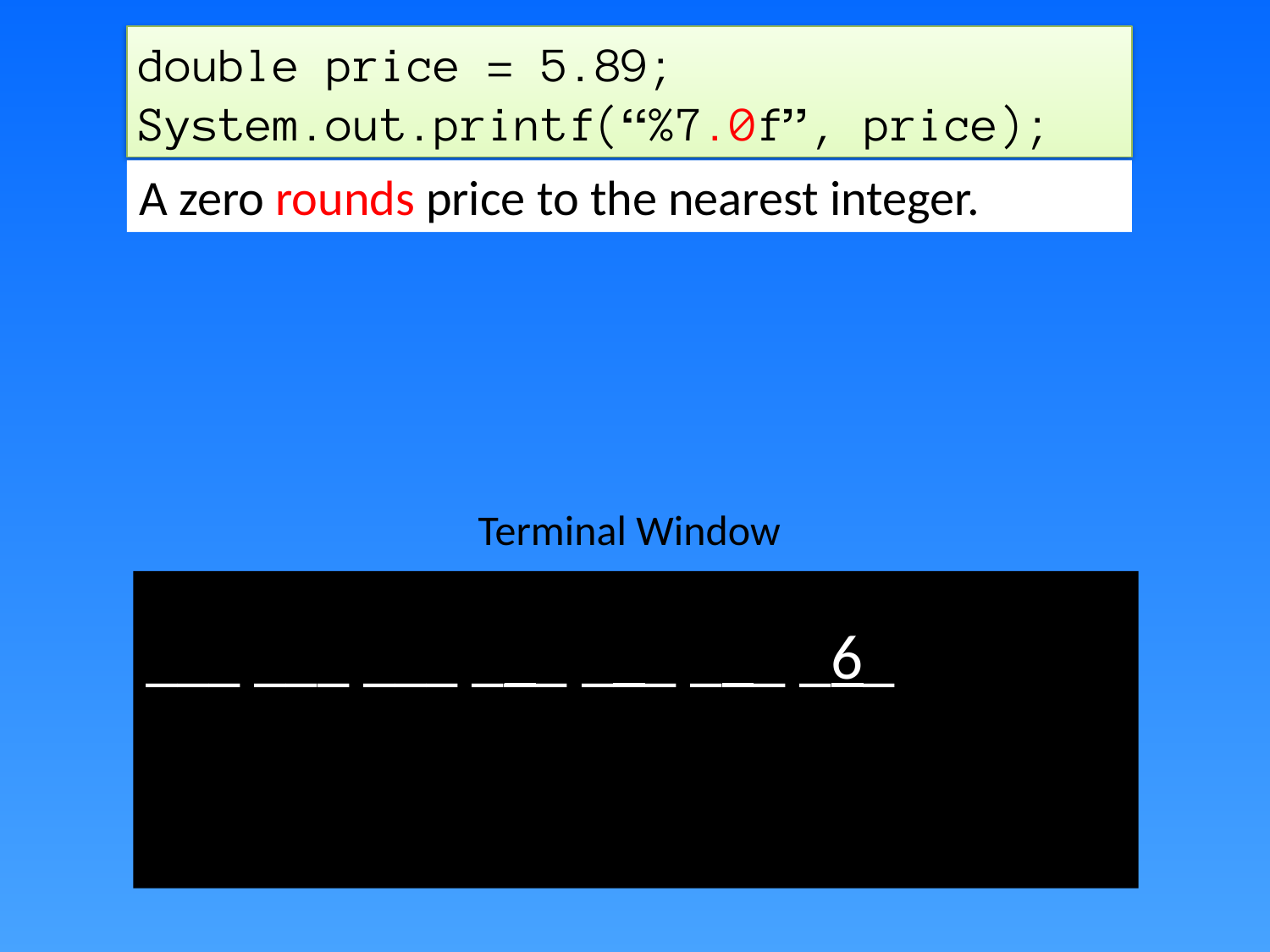

double price = 5.89;
System.out.printf(“%7.0f”, price);
A zero rounds price to the nearest integer.
Terminal Window

___ ___ ___ ___ ___ ___ _6_

F